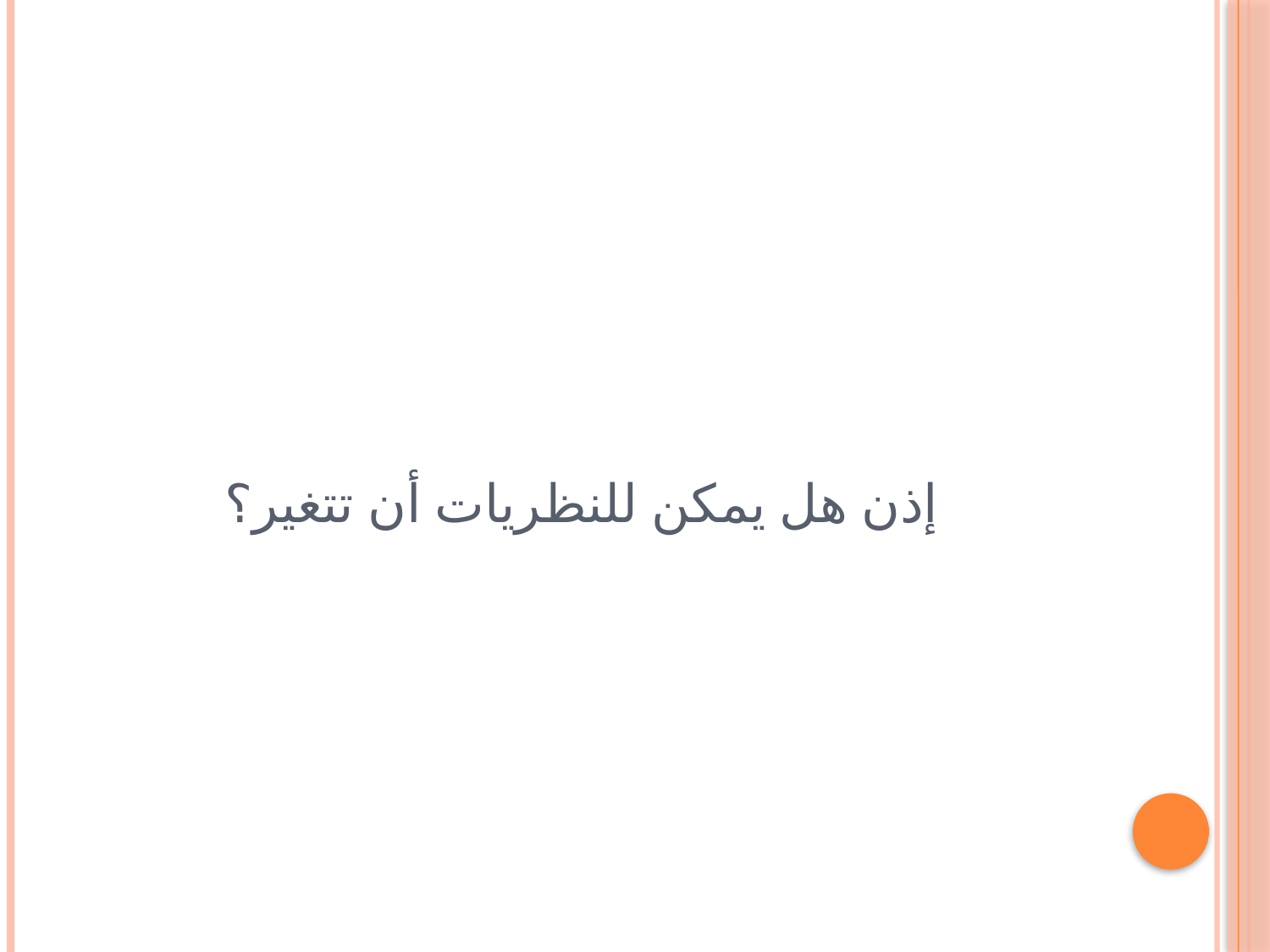

# إذن هل يمكن للنظريات أن تتغير؟